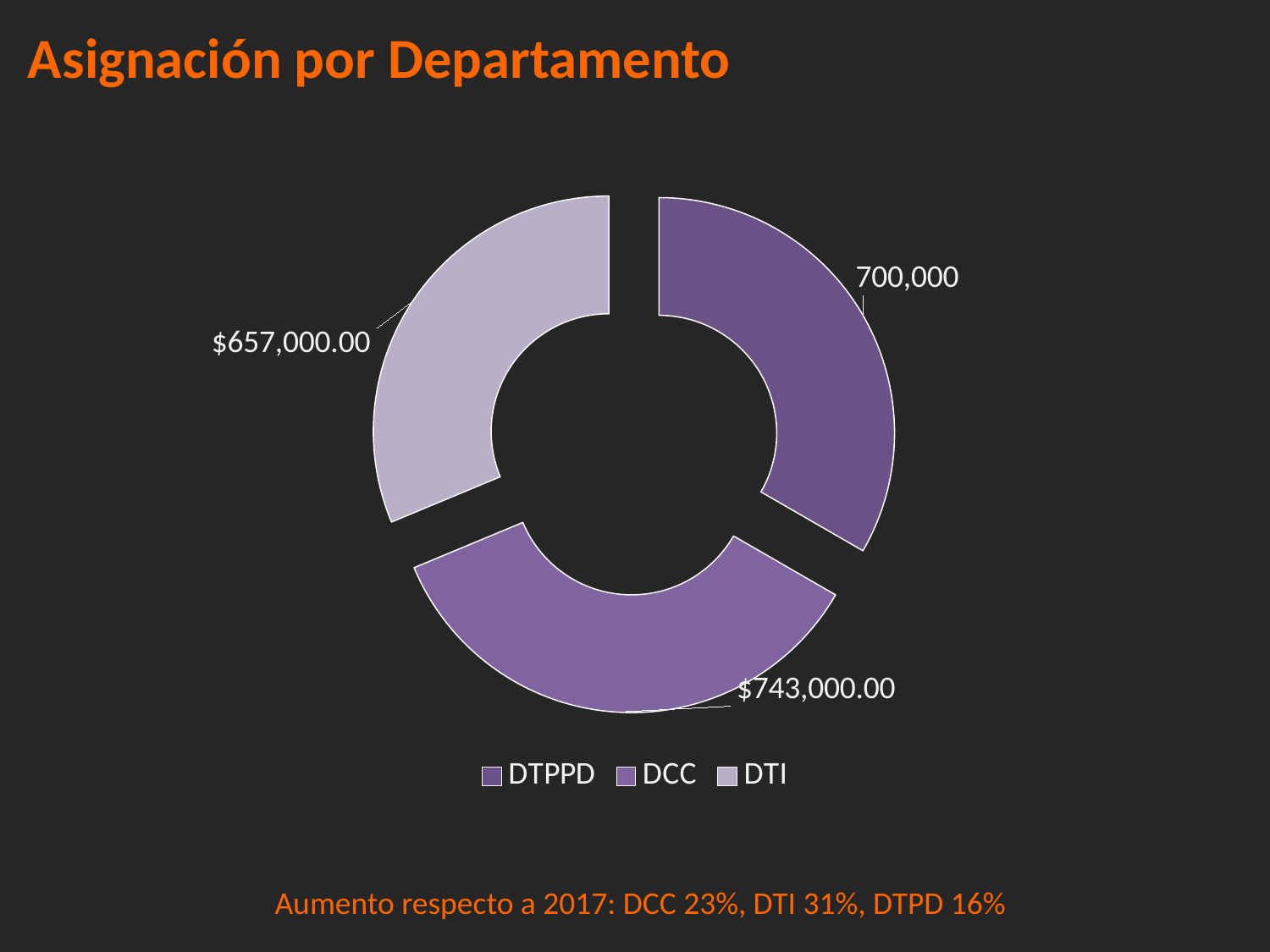

Asignación por Departamento

### Chart

| Category | Ventas |
|---|---|
| DTPPD | 700000.0 |
| DCC | 743000.0 |
| DTI | 657000.0 |
Aumento respecto a 2017: DCC 23%, DTI 31%, DTPD 16%